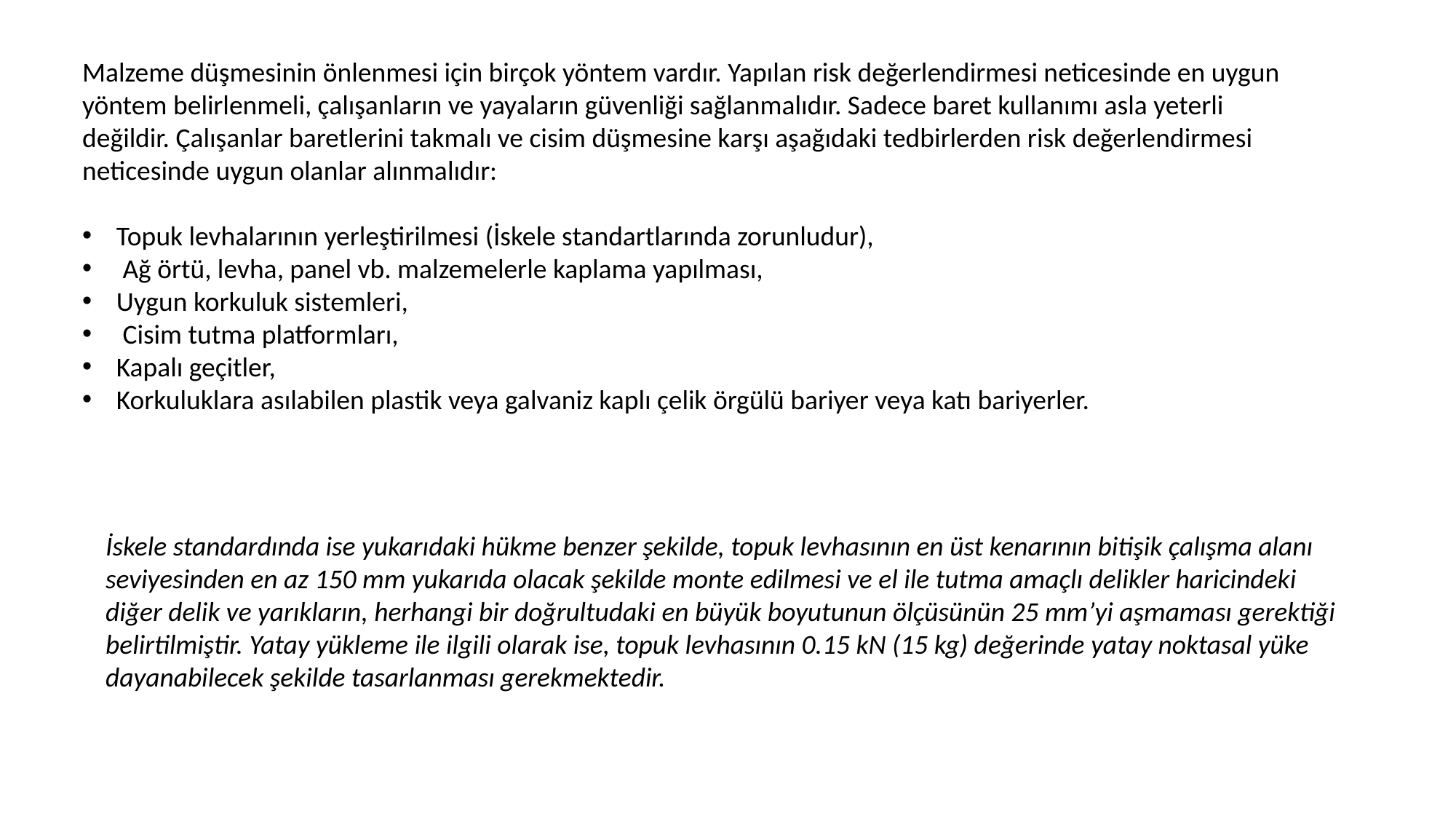

Malzeme düşmesinin önlenmesi için birçok yöntem vardır. Yapılan risk değerlendirmesi neticesinde en uygun yöntem belirlenmeli, çalışanların ve yayaların güvenliği sağlanmalıdır. Sadece baret kullanımı asla yeterli değildir. Çalışanlar baretlerini takmalı ve cisim düşmesine karşı aşağıdaki tedbirlerden risk değerlendirmesi neticesinde uygun olanlar alınmalıdır:

Topuk levhalarının yerleştirilmesi (İskele standartlarında zorunludur),
 Ağ örtü, levha, panel vb. malzemelerle kaplama yapılması,
Uygun korkuluk sistemleri,
 Cisim tutma platformları,
Kapalı geçitler,
Korkuluklara asılabilen plastik veya galvaniz kaplı çelik örgülü bariyer veya katı bariyerler.
İskele standardında ise yukarıdaki hükme benzer şekilde, topuk levhasının en üst kenarının bitişik çalışma alanı seviyesinden en az 150 mm yukarıda olacak şekilde monte edilmesi ve el ile tutma amaçlı delikler haricindeki diğer delik ve yarıkların, herhangi bir doğrultudaki en büyük boyutunun ölçüsünün 25 mm’yi aşmaması gerektiği belirtilmiştir. Yatay yükleme ile ilgili olarak ise, topuk levhasının 0.15 kN (15 kg) değerinde yatay noktasal yüke dayanabilecek şekilde tasarlanması gerekmektedir.